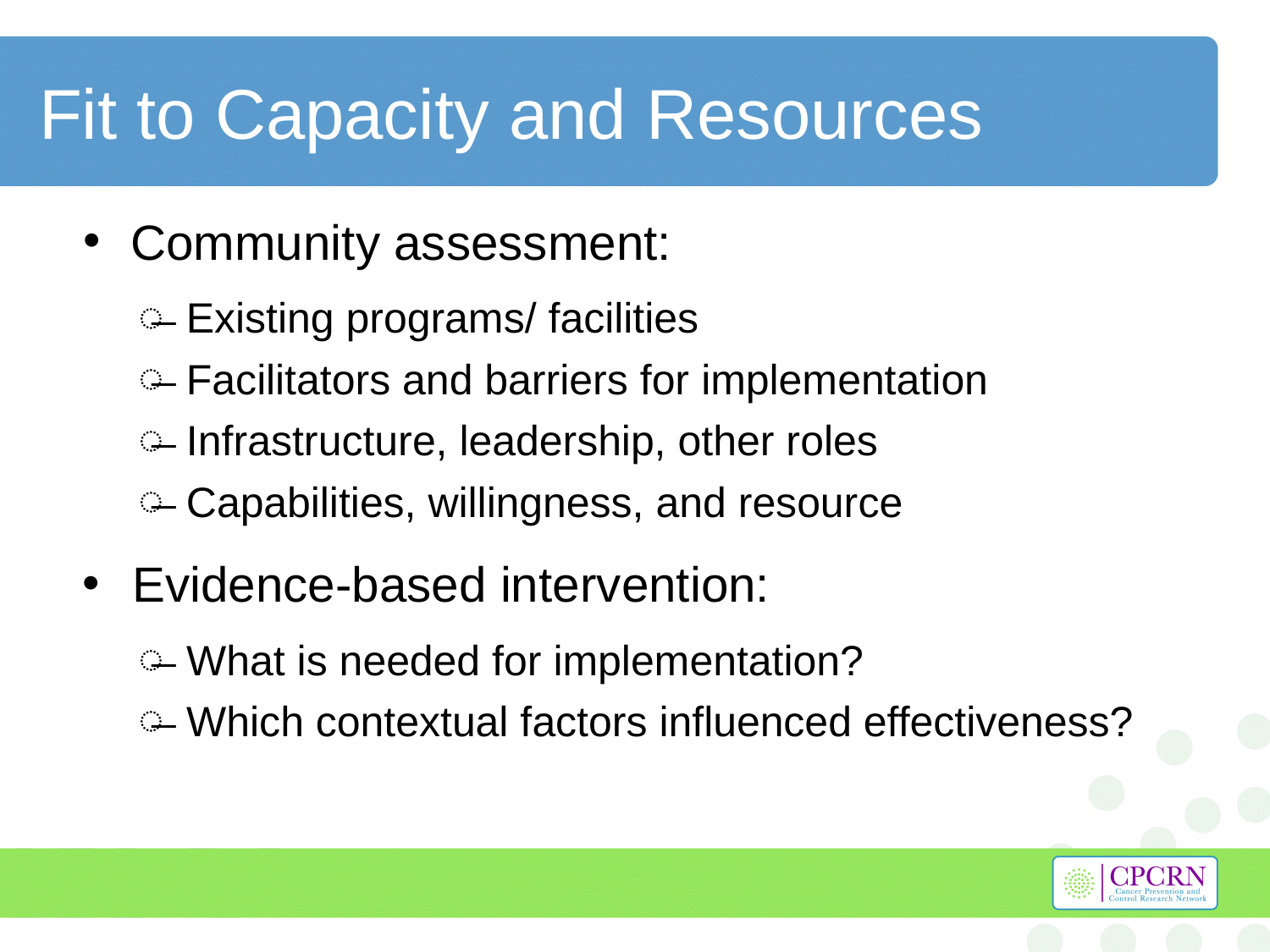

# Fit to Capacity and Resources
Community assessment:
Existing programs/ facilities
Facilitators and barriers for implementation
Infrastructure, leadership, other roles
Capabilities, willingness, and resource
Evidence-based intervention:
What is needed for implementation?
Which contextual factors influenced effectiveness?